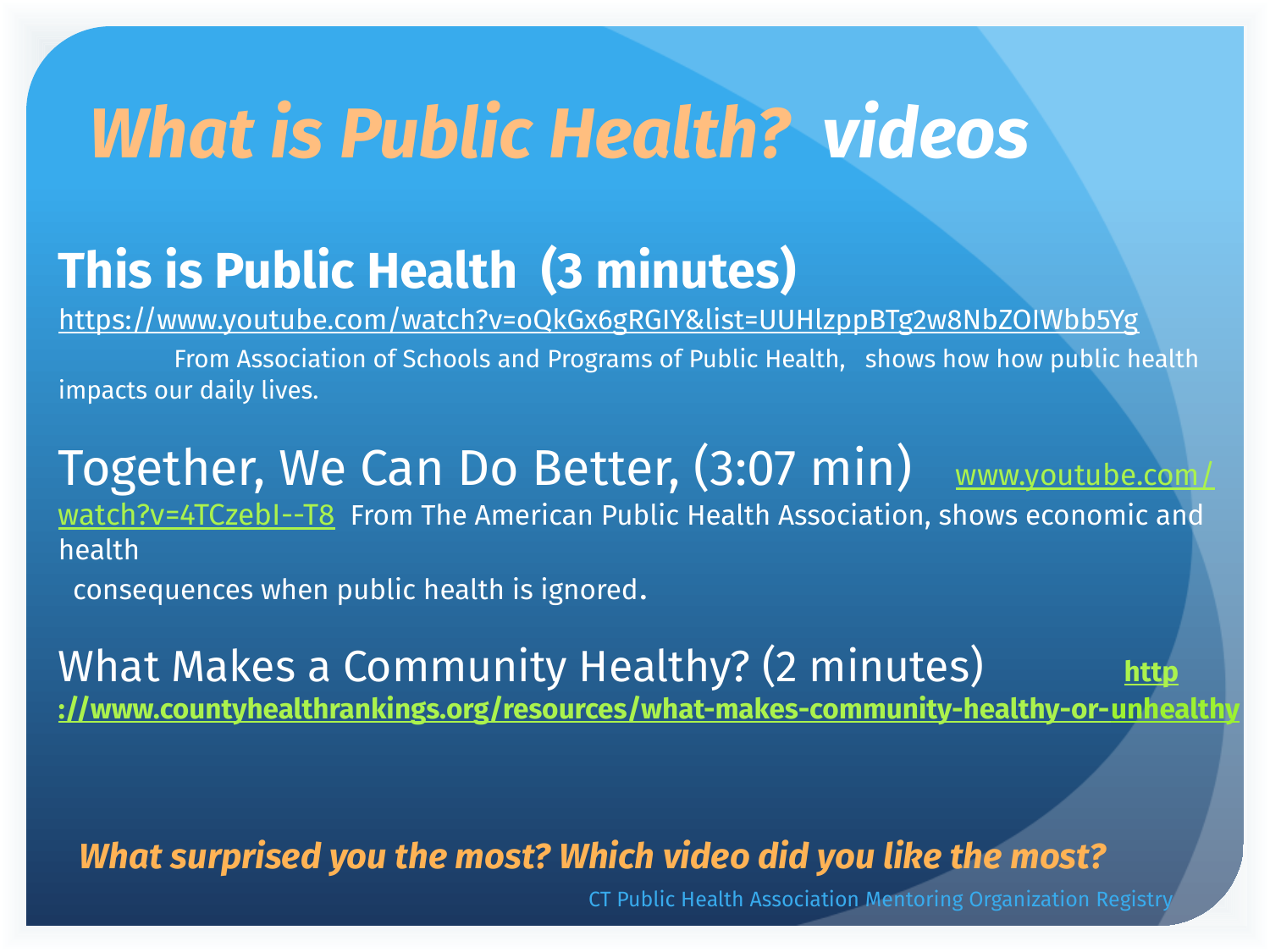

# What is Public Health?  videos
This is Public Health  (3 minutes) https://www.youtube.com/watch?v=oQkGx6gRGIY&list=UUHlzppBTg2w8NbZOIWbb5Yg                             From Association of Schools and Programs of Public Health,   shows how how public health impacts our daily lives.
Together, We Can Do Better, (3:07 min)    www.youtube.com/watch?v=4TCzebI--T8
  From The American Public Health Association, shows economic and health
  consequences when public health is ignored.
What Makes a Community Healthy? (2 minutes)              http://www.countyhealthrankings.org/resources/what-makes-community-healthy-or-unhealthy

What surprised you the most? Which video did you like the most?

CT Public Health Association Mentoring Organization Registry